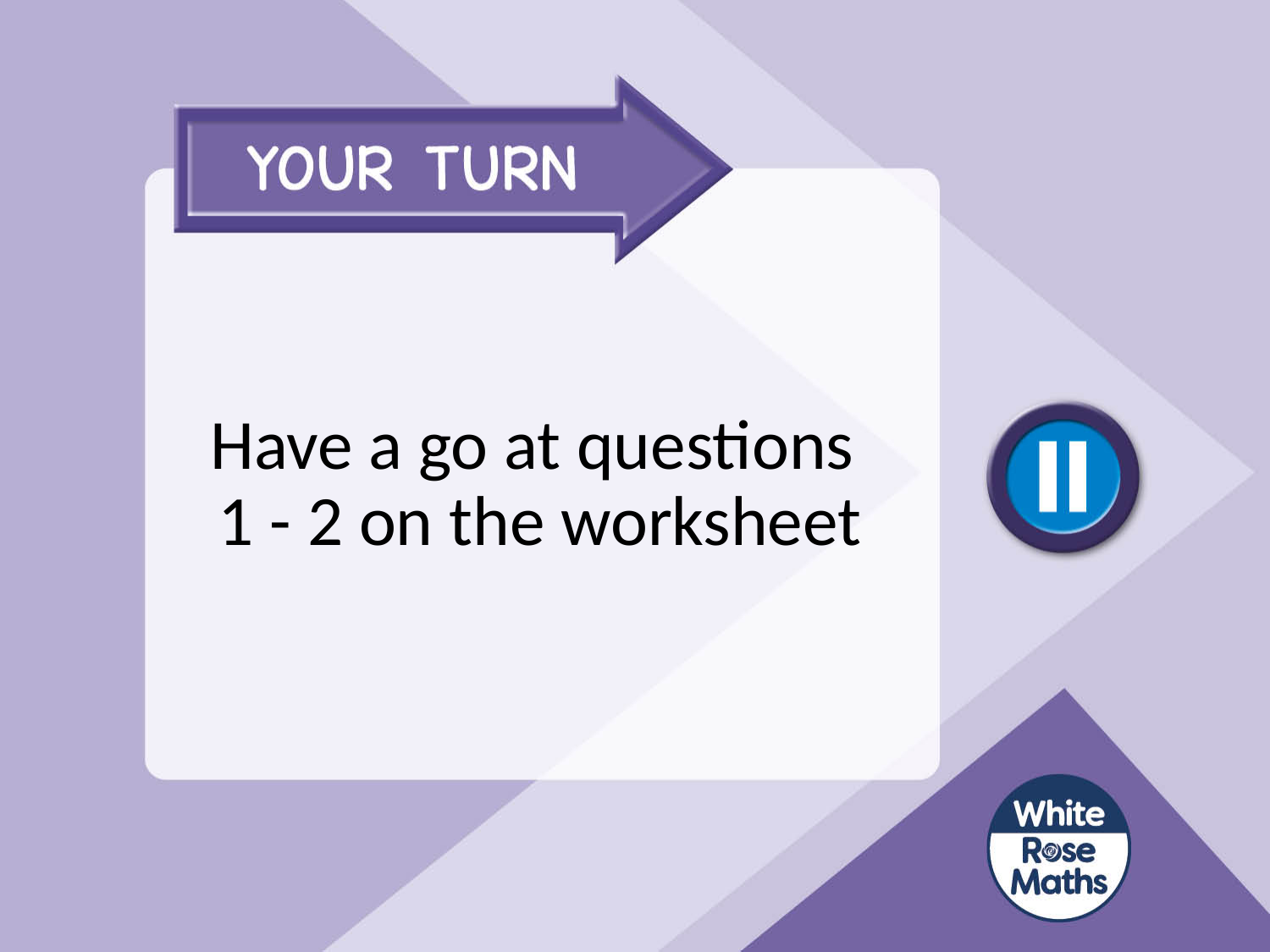

# Have a go at questions 1 - 2 on the worksheet